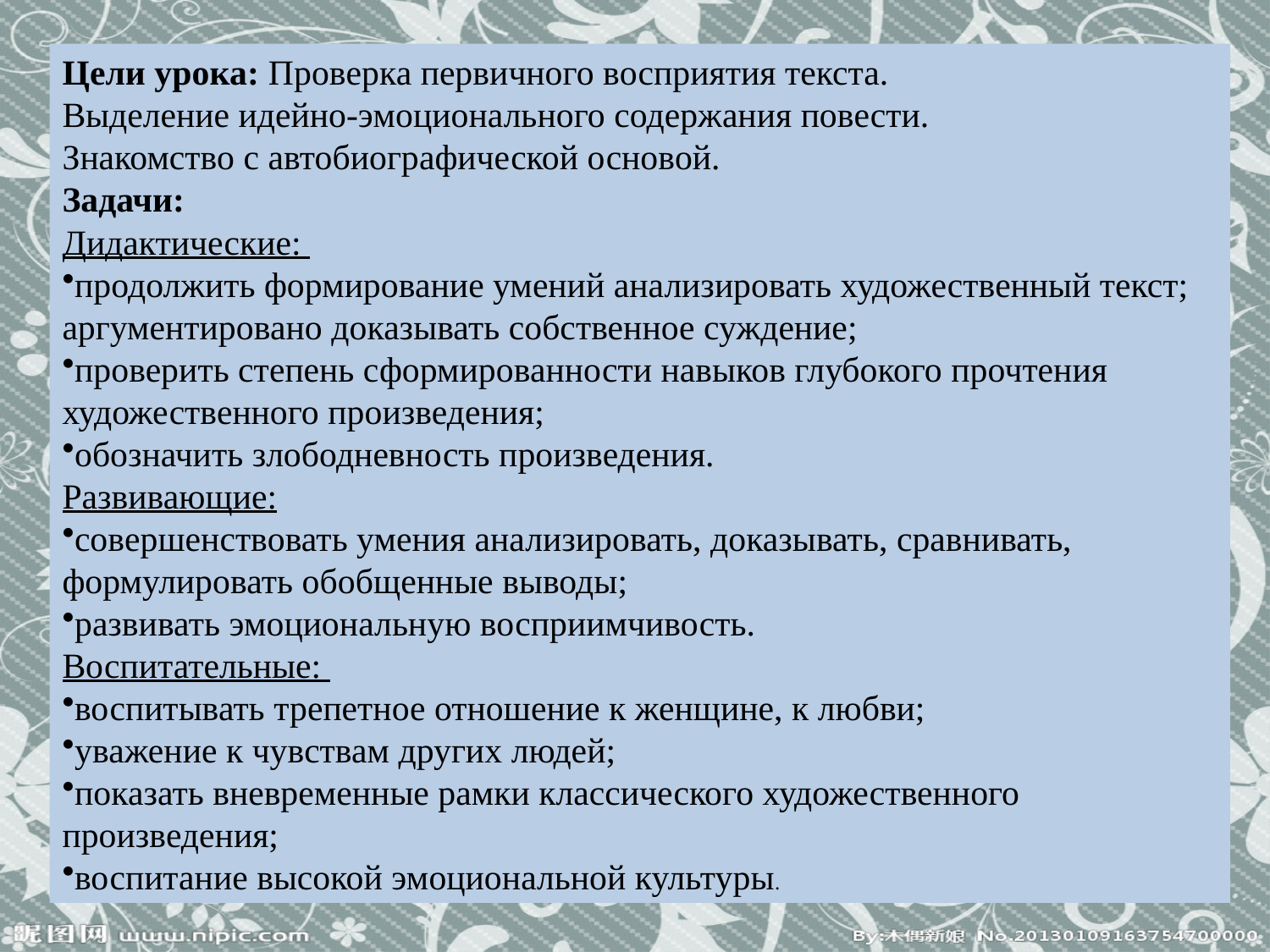

Цели урока: Проверка первичного восприятия текста.
Выделение идейно-эмоционального содержания повести.
Знакомство с автобиографической основой.
Задачи:
Дидактические:
продолжить формирование умений анализировать художественный текст; аргументировано доказывать собственное суждение;
проверить степень сформированности навыков глубокого прочтения художественного произведения;
обозначить злободневность произведения.
Развивающие:
совершенствовать умения анализировать, доказывать, сравнивать, формулировать обобщенные выводы;
развивать эмоциональную восприимчивость.
Воспитательные:
воспитывать трепетное отношение к женщине, к любви;
уважение к чувствам других людей;
показать вневременные рамки классического художественного произведения;
воспитание высокой эмоциональной культуры.